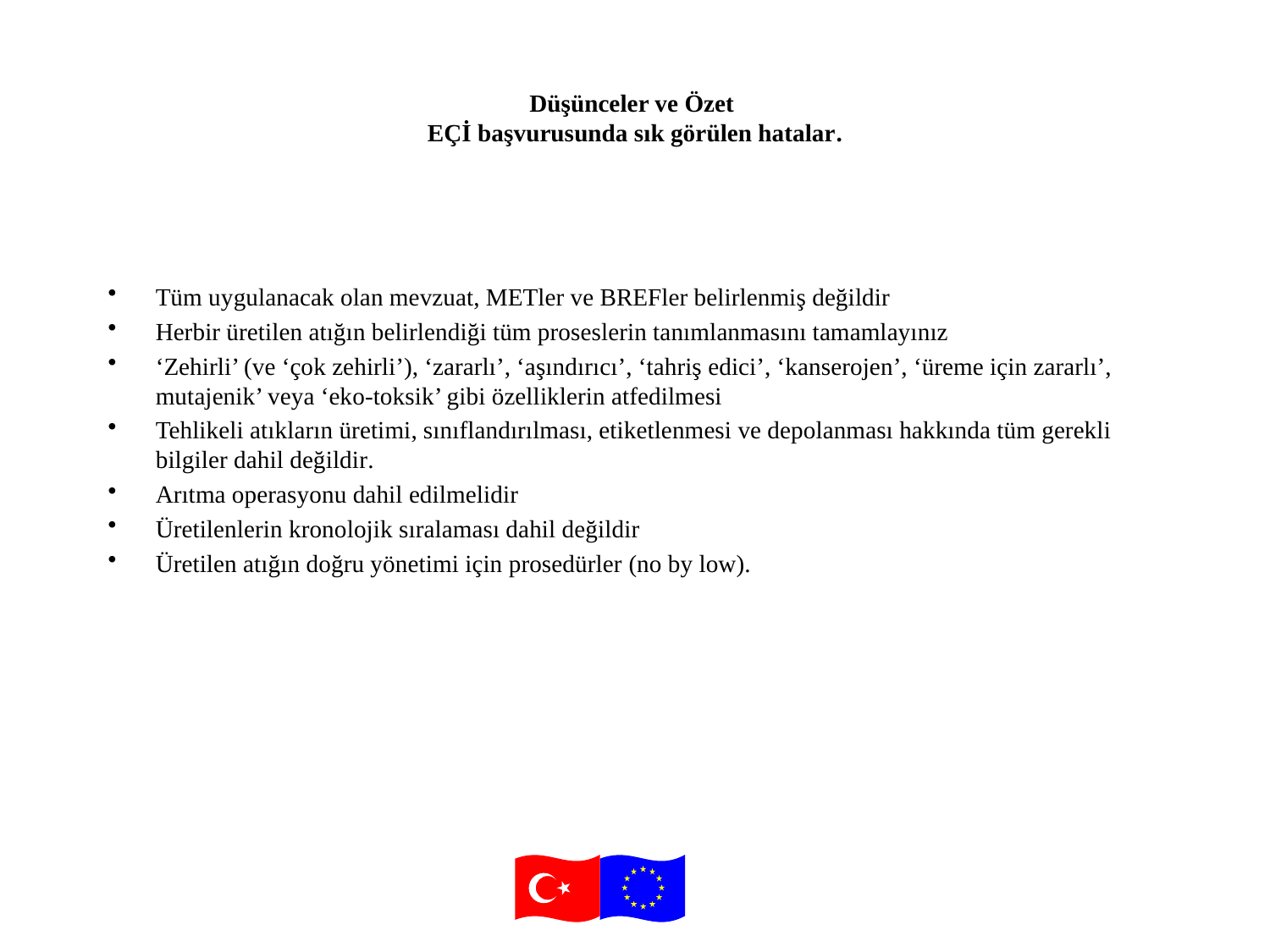

# Düşünceler ve Özet  EÇİ başvurusunda sık görülen hatalar.
Tüm uygulanacak olan mevzuat, METler ve BREFler belirlenmiş değildir
Herbir üretilen atığın belirlendiği tüm proseslerin tanımlanmasını tamamlayınız
‘Zehirli’ (ve ‘çok zehirli’), ‘zararlı’, ‘aşındırıcı’, ‘tahriş edici’, ‘kanserojen’, ‘üreme için zararlı’, mutajenik’ veya ‘eko-toksik’ gibi özelliklerin atfedilmesi
Tehlikeli atıkların üretimi, sınıflandırılması, etiketlenmesi ve depolanması hakkında tüm gerekli bilgiler dahil değildir.
Arıtma operasyonu dahil edilmelidir
Üretilenlerin kronolojik sıralaması dahil değildir
Üretilen atığın doğru yönetimi için prosedürler (no by low).